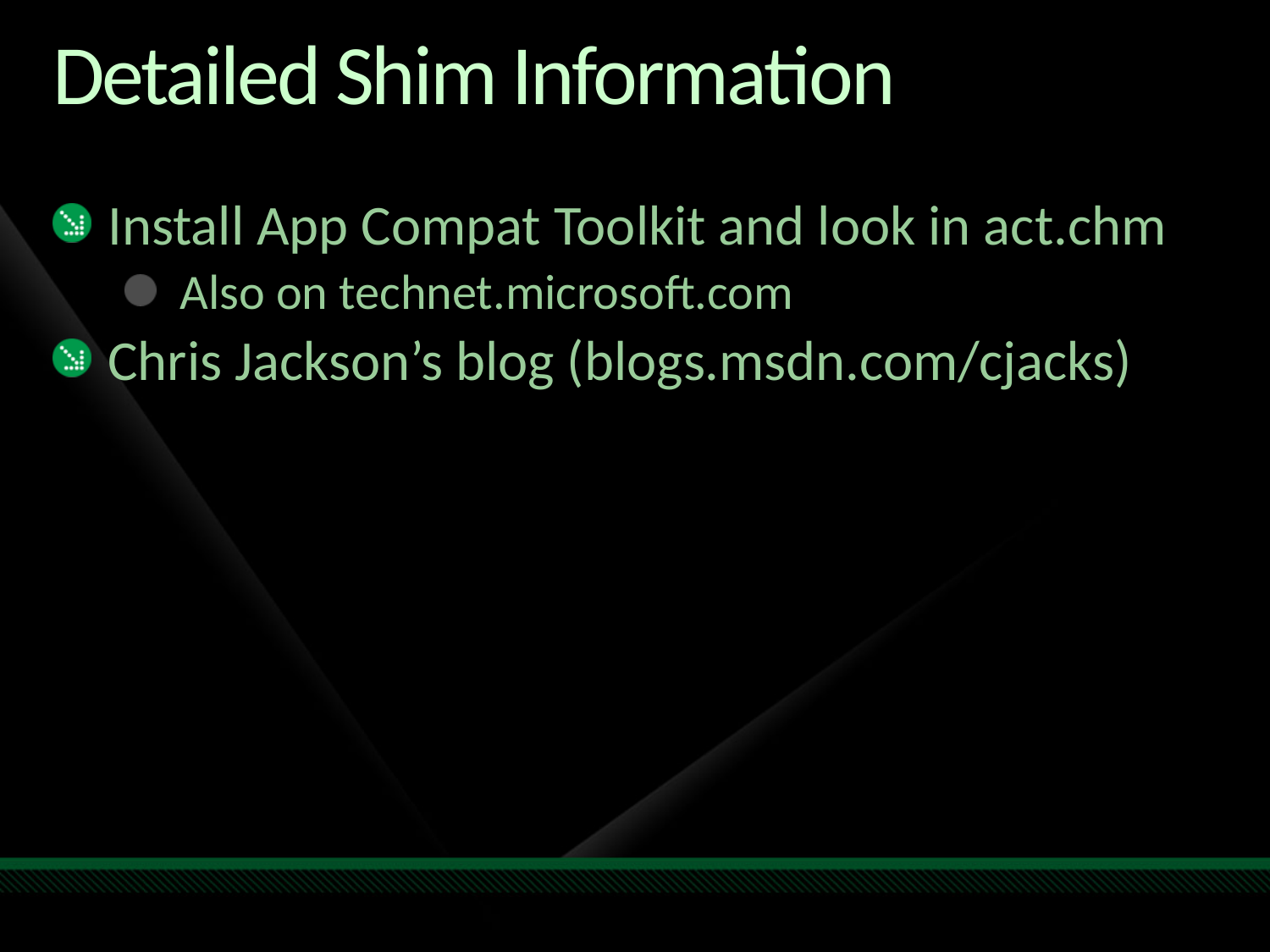

# Detailed Shim Information
Install App Compat Toolkit and look in act.chm
Also on technet.microsoft.com
Chris Jackson’s blog (blogs.msdn.com/cjacks)